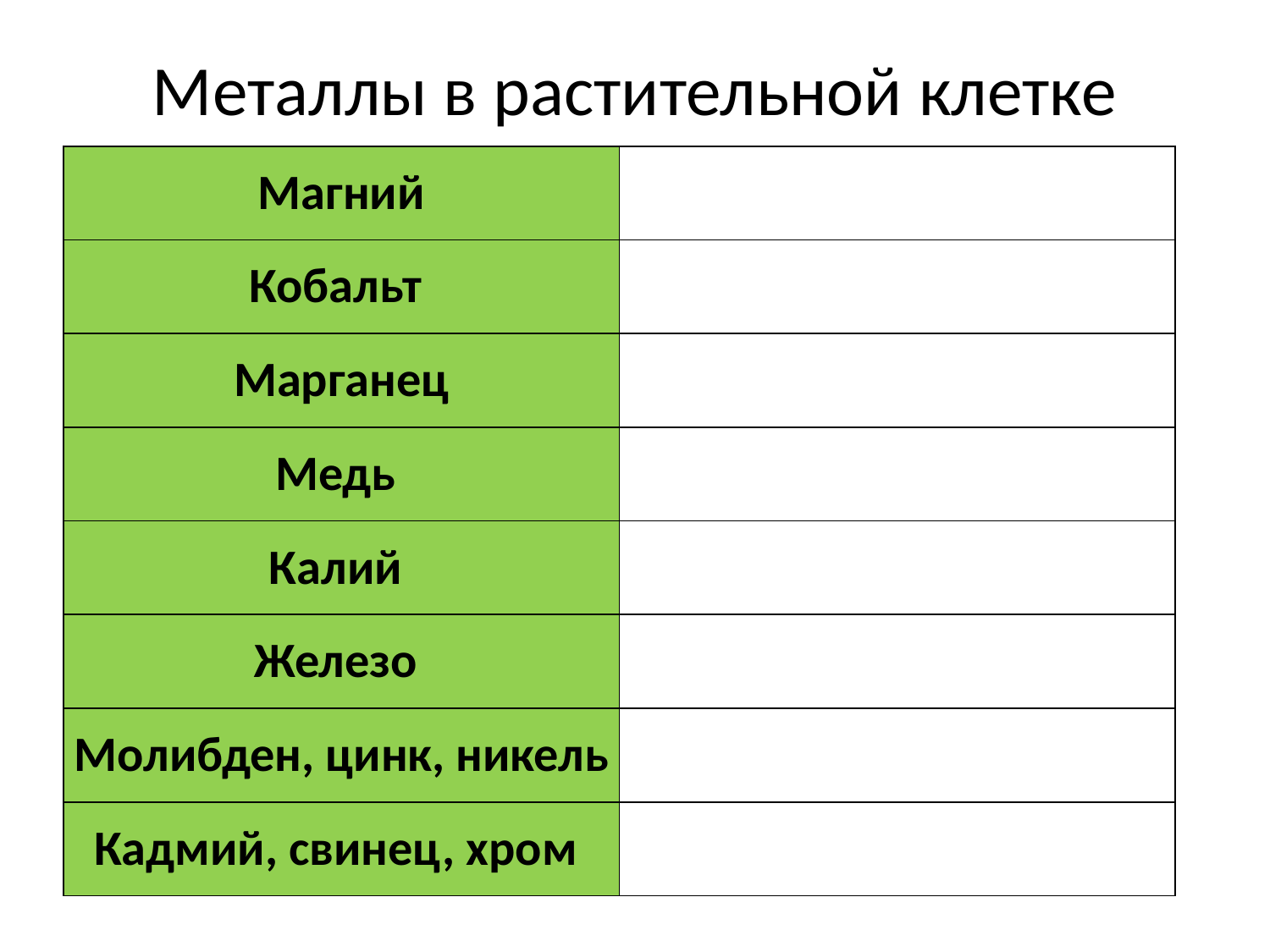

# Металлы в растительной клетке
| Магний |  |
| --- | --- |
| Кобальт |  |
| Марганец |  |
| Медь |  |
| Калий |  |
| Железо |  |
| Молибден, цинк, никель |  |
| Кадмий, свинец, хром |  |